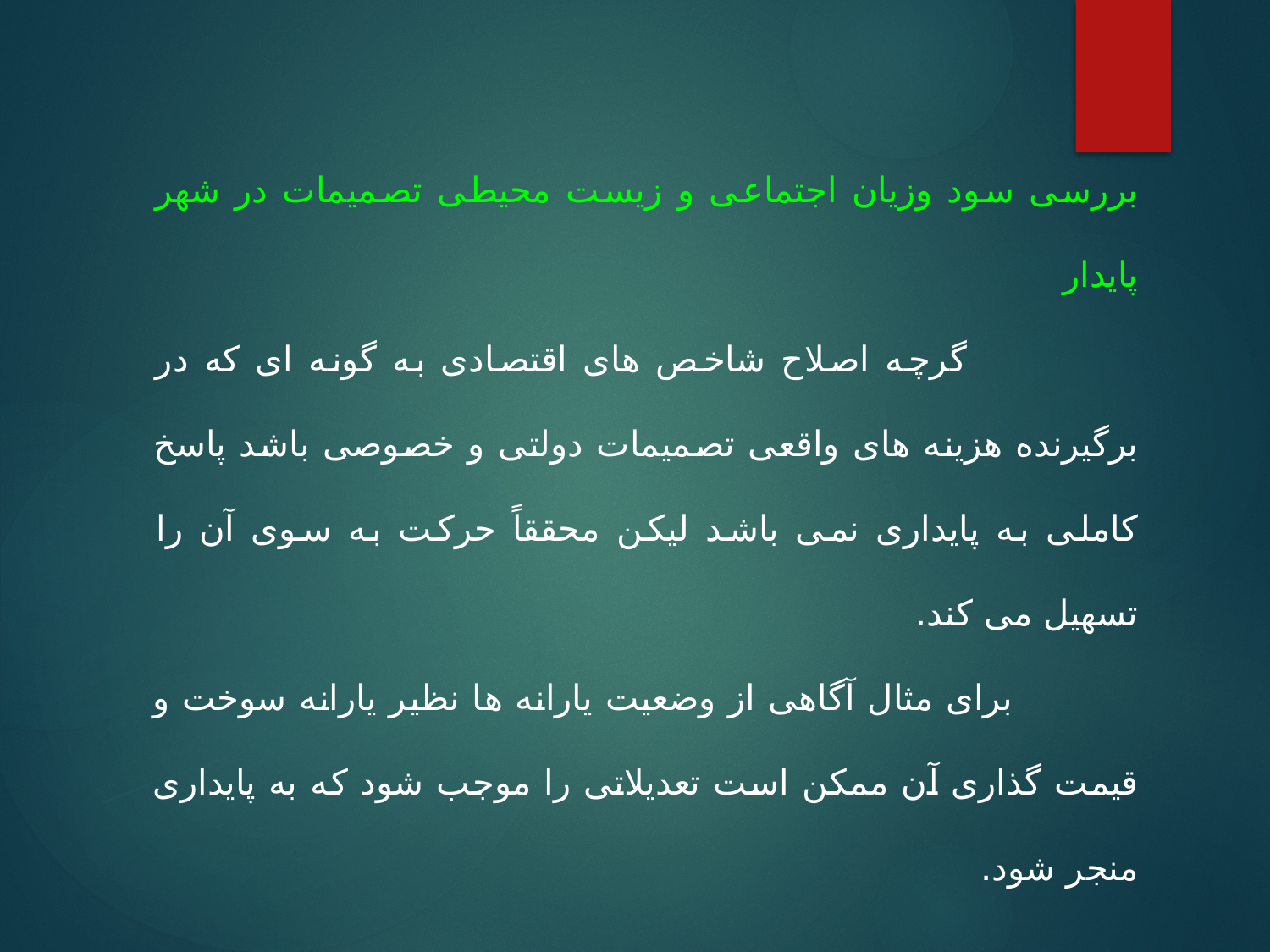

بررسی سود وزیان اجتماعی و زیست محیطی تصمیمات در شهر پایدار
           گرچه اصلاح شاخص های اقتصادی به گونه ای که در برگیرنده هزینه های واقعی تصمیمات دولتی و خصوصی باشد پاسخ کاملی به پایداری نمی باشد لیکن محققاً حرکت به سوی آن را تسهیل می کند.
          برای مثال آگاهی از وضعیت یارانه ها نظیر یارانه سوخت و قیمت گذاری آن ممکن است تعدیلاتی را موجب شود که به پایداری منجر شود.